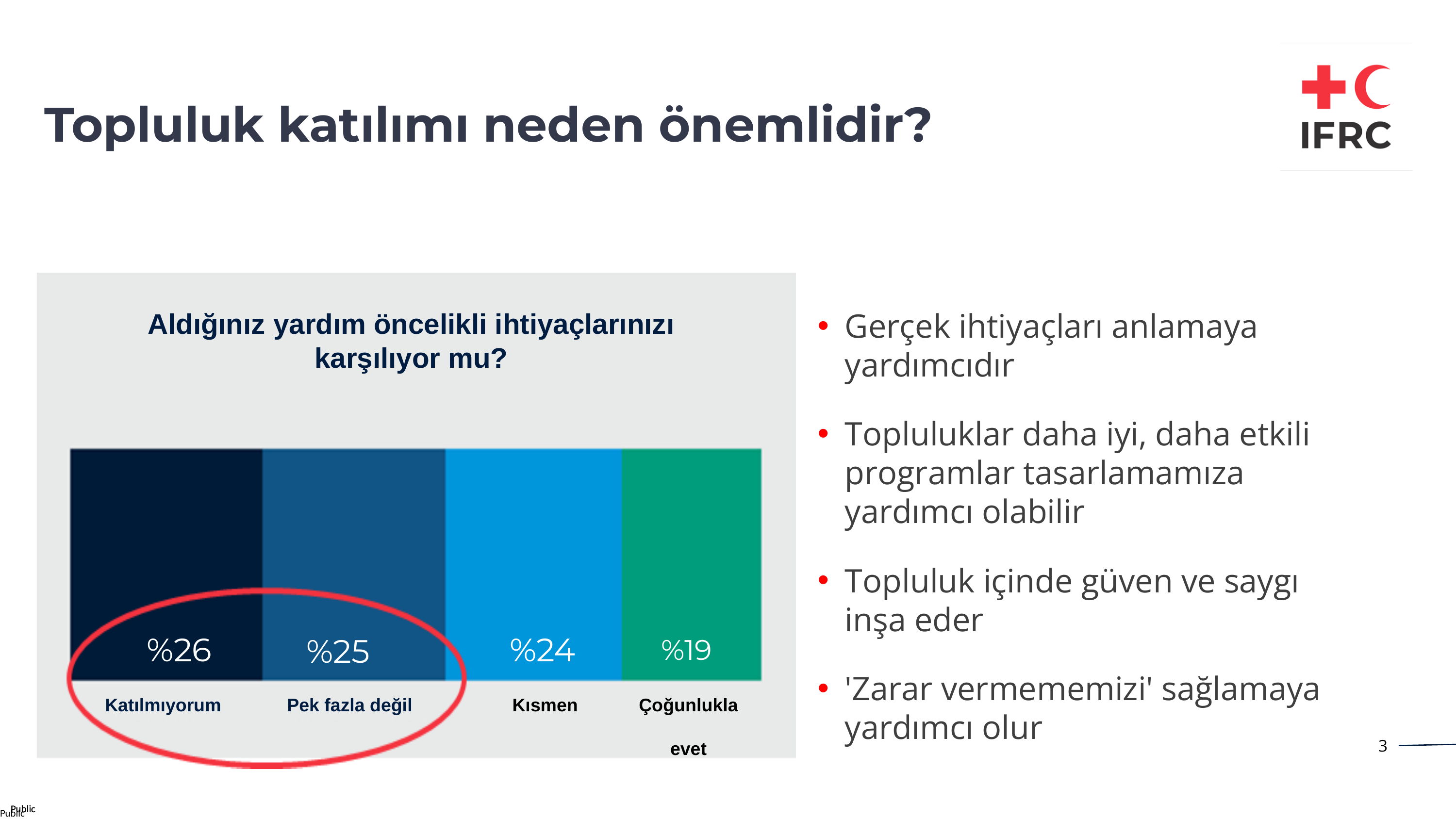

Topluluk katılımı neden önemlidir?

Aldığınız yardım öncelikli ihtiyaçlarınızı karşılıyor mu?

Gerçek ihtiyaçları anlamaya yardımcıdır
Topluluklar daha iyi, daha etkili programlar tasarlamamıza yardımcı olabilir
Topluluk içinde güven ve saygı inşa eder
'Zarar vermememizi' sağlamaya yardımcı olur
%26

%24
%25
%19
  Katılmıyorum             Pek fazla değil
       Kısmen            Çoğunlukla
                                      evet